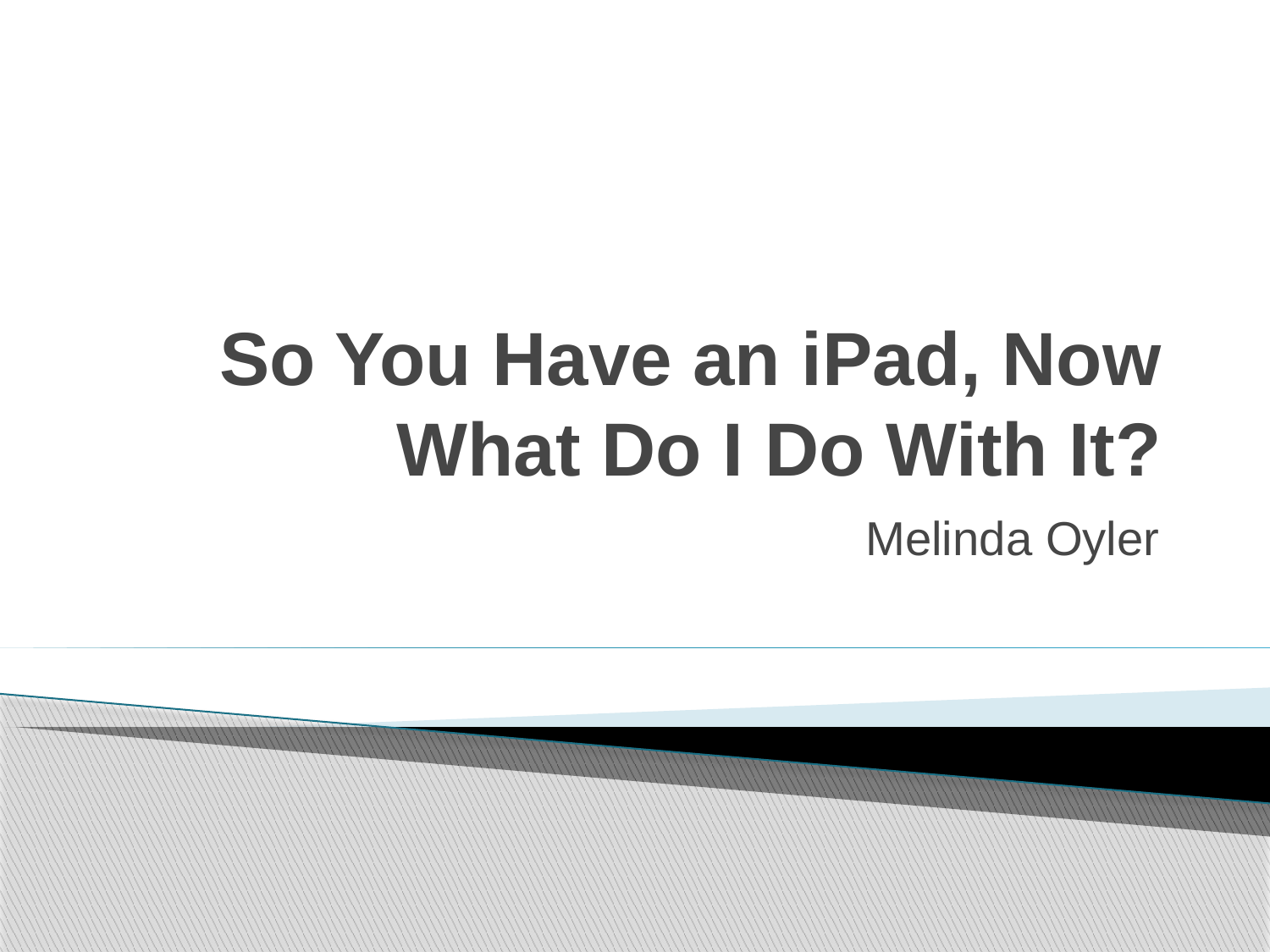

# So You Have an iPad, Now What Do I Do With It?
Melinda Oyler